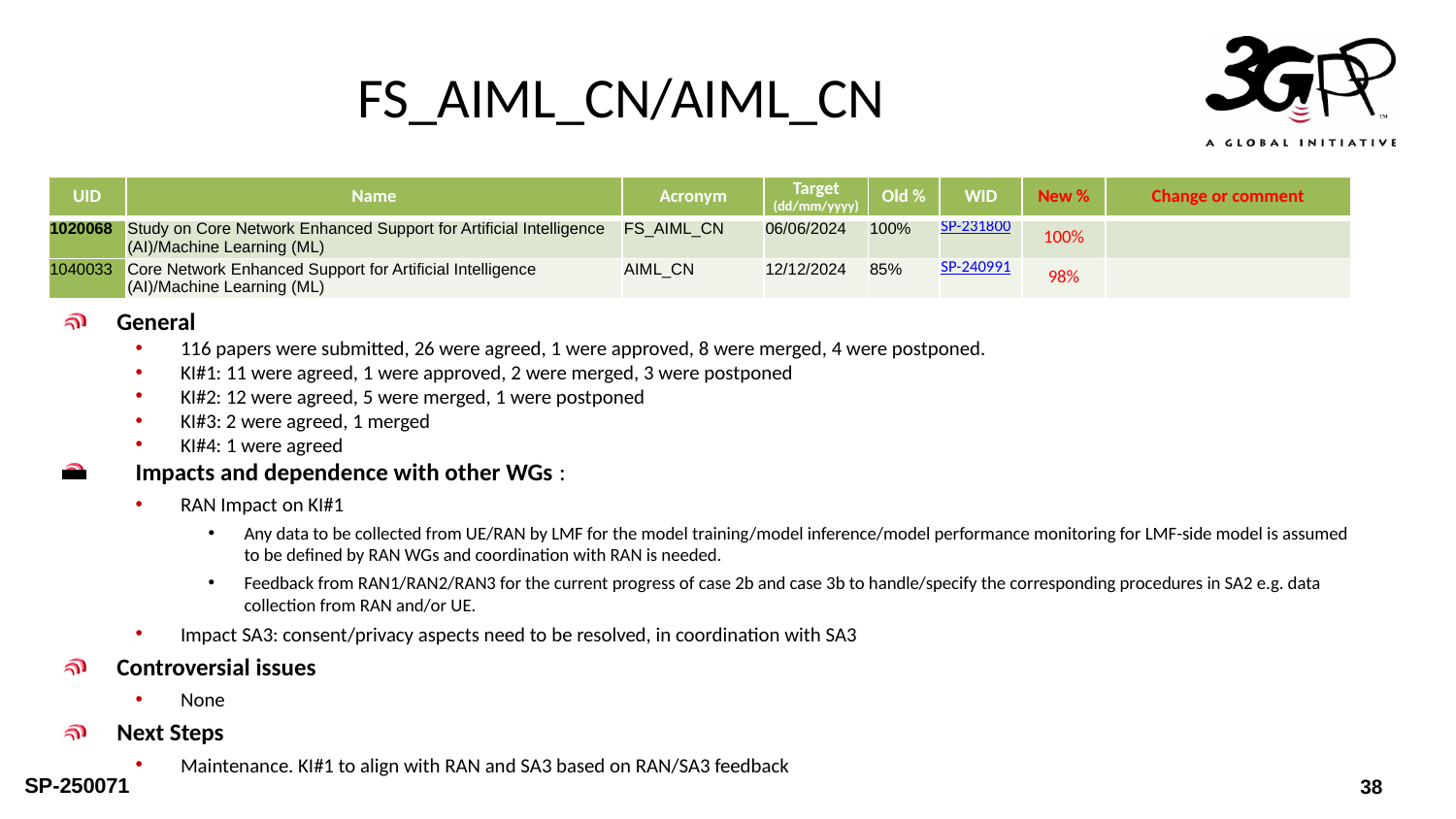

# FS_AIML_CN/AIML_CN
| UID | Name | Acronym | Target (dd/mm/yyyy) | Old % | WID | New % | Change or comment |
| --- | --- | --- | --- | --- | --- | --- | --- |
| 1020068 | Study on Core Network Enhanced Support for Artificial Intelligence (AI)/Machine Learning (ML) | FS\_AIML\_CN | 06/06/2024 | 100% | SP-231800 | 100% |  |
| 1040033 | Core Network Enhanced Support for Artificial Intelligence (AI)/Machine Learning (ML) | AIML\_CN | 12/12/2024 | 85% | SP-240991 | 98% |  |
General
116 papers were submitted, 26 were agreed, 1 were approved, 8 were merged, 4 were postponed.
KI#1: 11 were agreed, 1 were approved, 2 were merged, 3 were postponed
KI#2: 12 were agreed, 5 were merged, 1 were postponed
KI#3: 2 were agreed, 1 merged
KI#4: 1 were agreed
Impacts and dependence with other WGs :
RAN Impact on KI#1
Any data to be collected from UE/RAN by LMF for the model training/model inference/model performance monitoring for LMF-side model is assumed to be defined by RAN WGs and coordination with RAN is needed.
Feedback from RAN1/RAN2/RAN3 for the current progress of case 2b and case 3b to handle/specify the corresponding procedures in SA2 e.g. data collection from RAN and/or UE.
Impact SA3: consent/privacy aspects need to be resolved, in coordination with SA3
Controversial issues
None
Next Steps
Maintenance. KI#1 to align with RAN and SA3 based on RAN/SA3 feedback